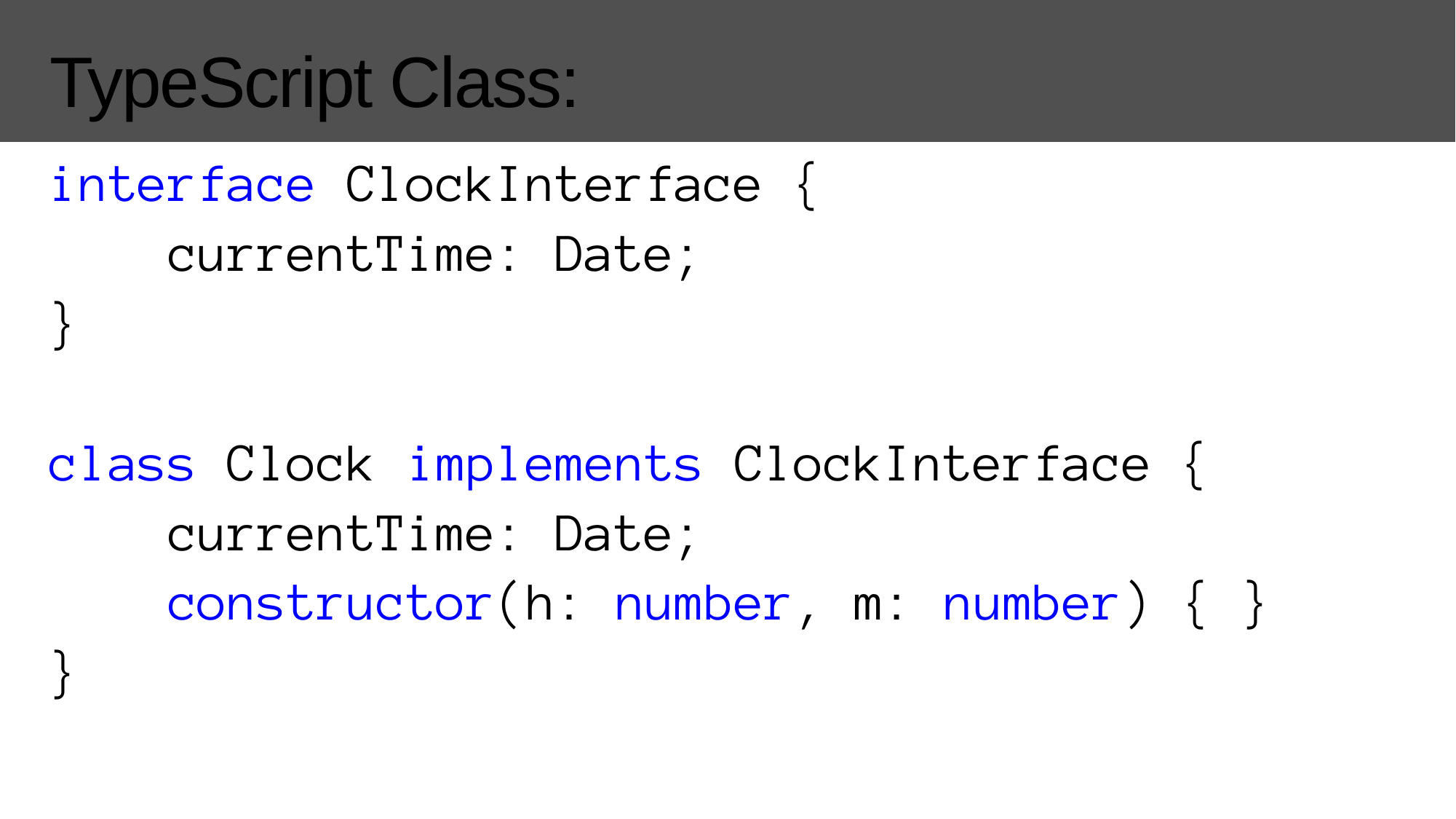

# TypeScript Class:
interface ClockInterface {
    currentTime: Date;
}

class Clock implements ClockInterface {
    currentTime: Date;
    constructor(h: number, m: number) { }
}